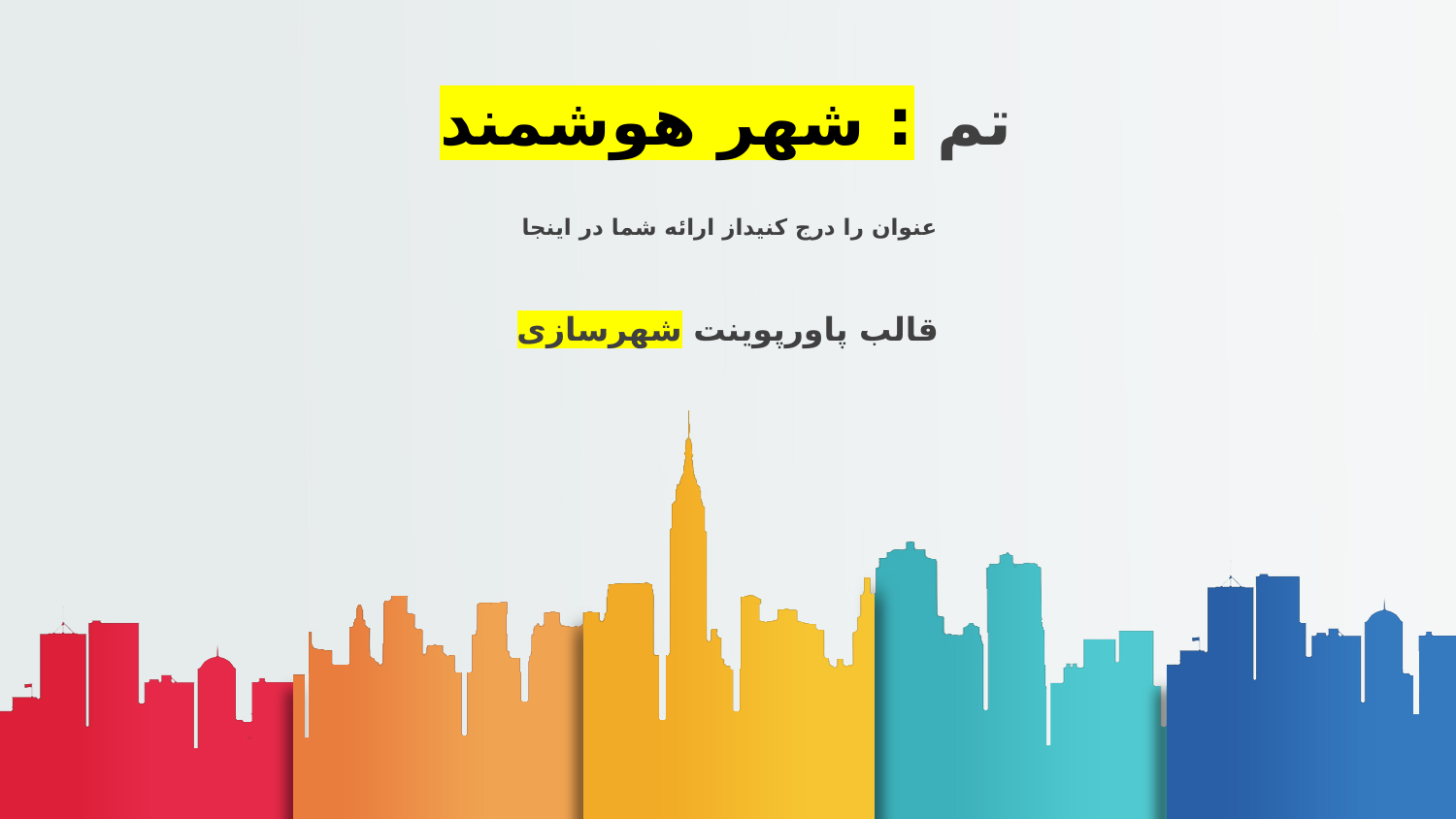

تم : شهر هوشمند
عنوان را درج کنیداز ارائه شما در اینجا
# قالب پاورپوینت شهرسازی